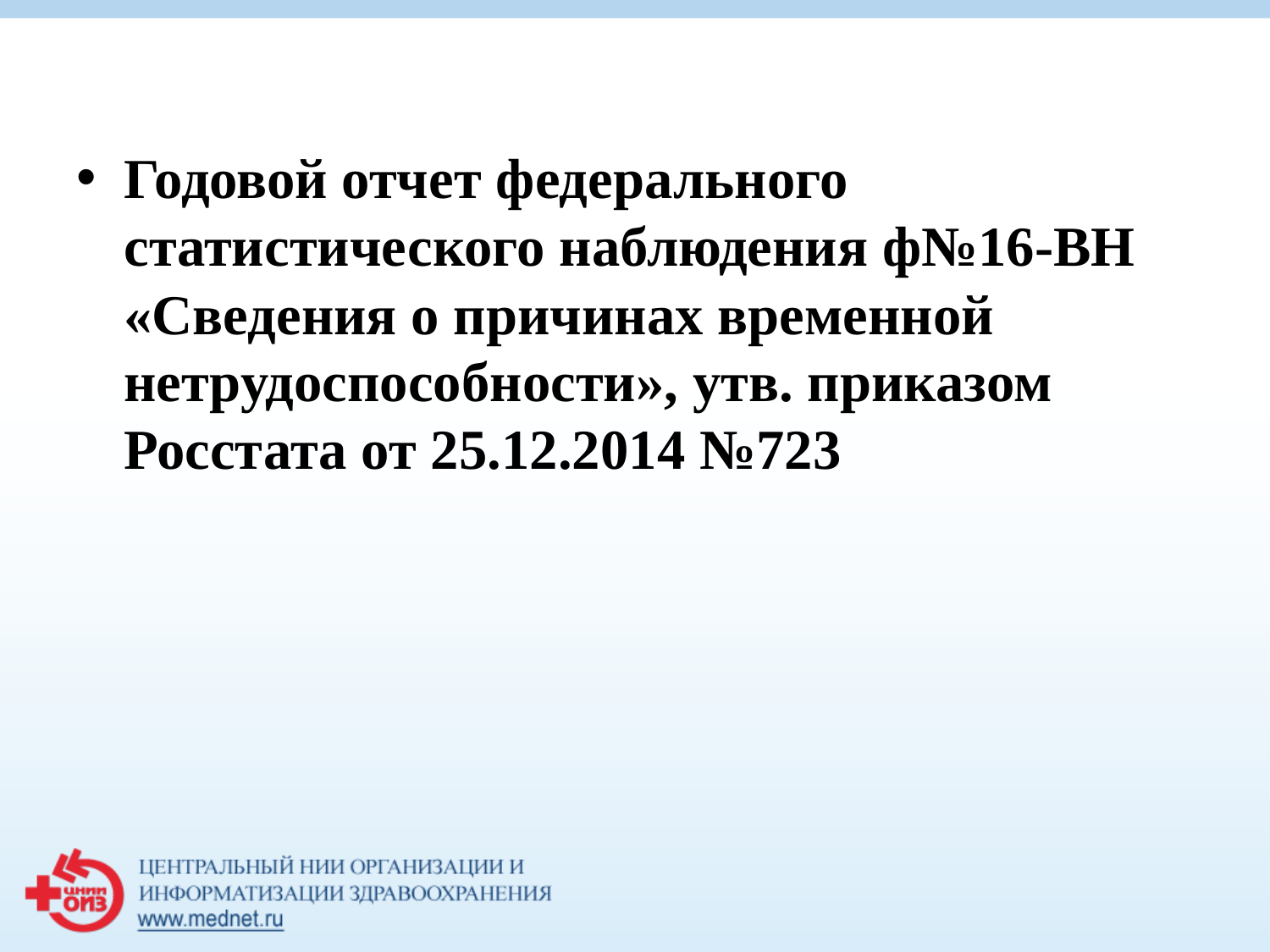

# Годовой отчет федерального статистического наблюдения ф№16-ВН «Сведения о причинах временной нетрудоспособности», утв. приказом Росстата от 25.12.2014 №723